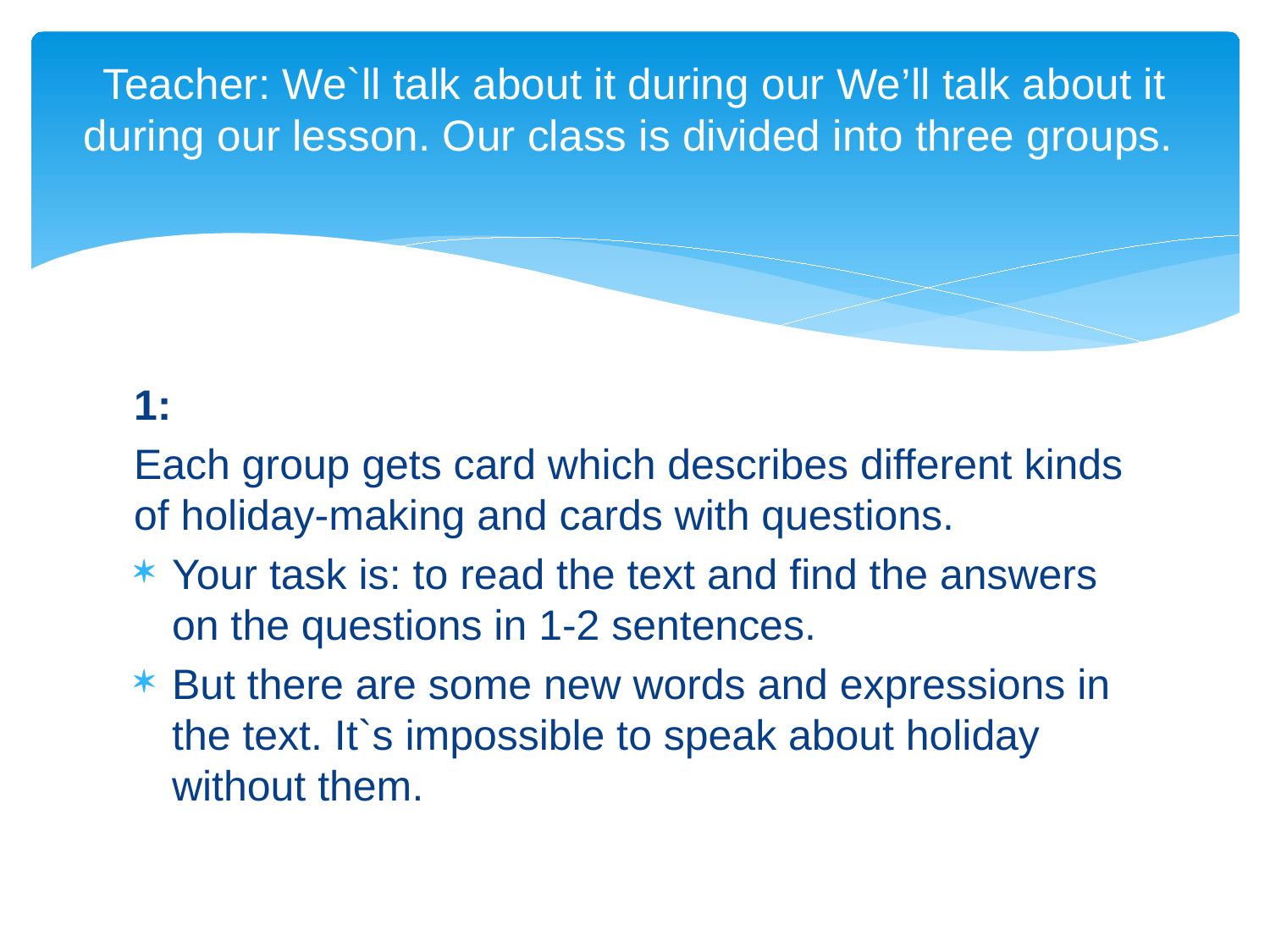

# Teacher: We`ll talk about it during our We’ll talk about it during our lesson. Our class is divided into three groups.
1:
Each group gets card which describes different kinds of holiday-making and cards with questions.
Your task is: to read the text and find the answers on the questions in 1-2 sentences.
But there are some new words and expressions in the text. It`s impossible to speak about holiday without them.